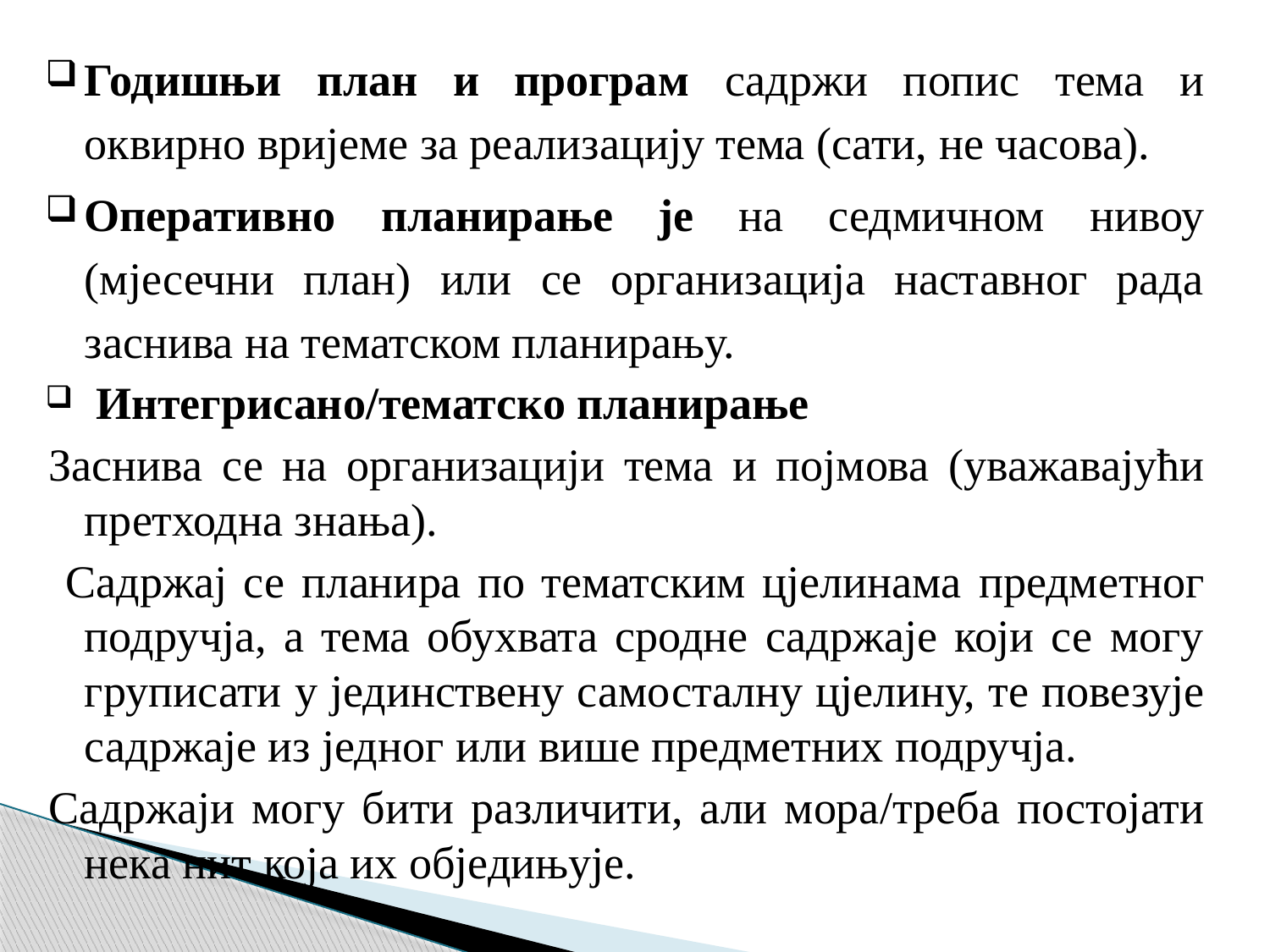

Годишњи план и програм садржи попис тема и оквирно вријеме за реализацију тема (сати, не часова).
Оперативно планирање је на седмичном нивоу (мјесечни план) или се организација наставног рада заснива на тематском планирању.
 Интегрисано/тематско планирање
Заснива се на организацији тема и појмова (уважавајући претходна знања).
 Садржај се планира по тематским цјелинама предметног подручја, а тема обухвата сродне садржаје који се могу груписати у јединствену самосталну цјелину, те повезује садржаје из једног или више предметних подручја.
Садржаји могу бити различити, али мора/треба постојати нека нит која их обједињује.